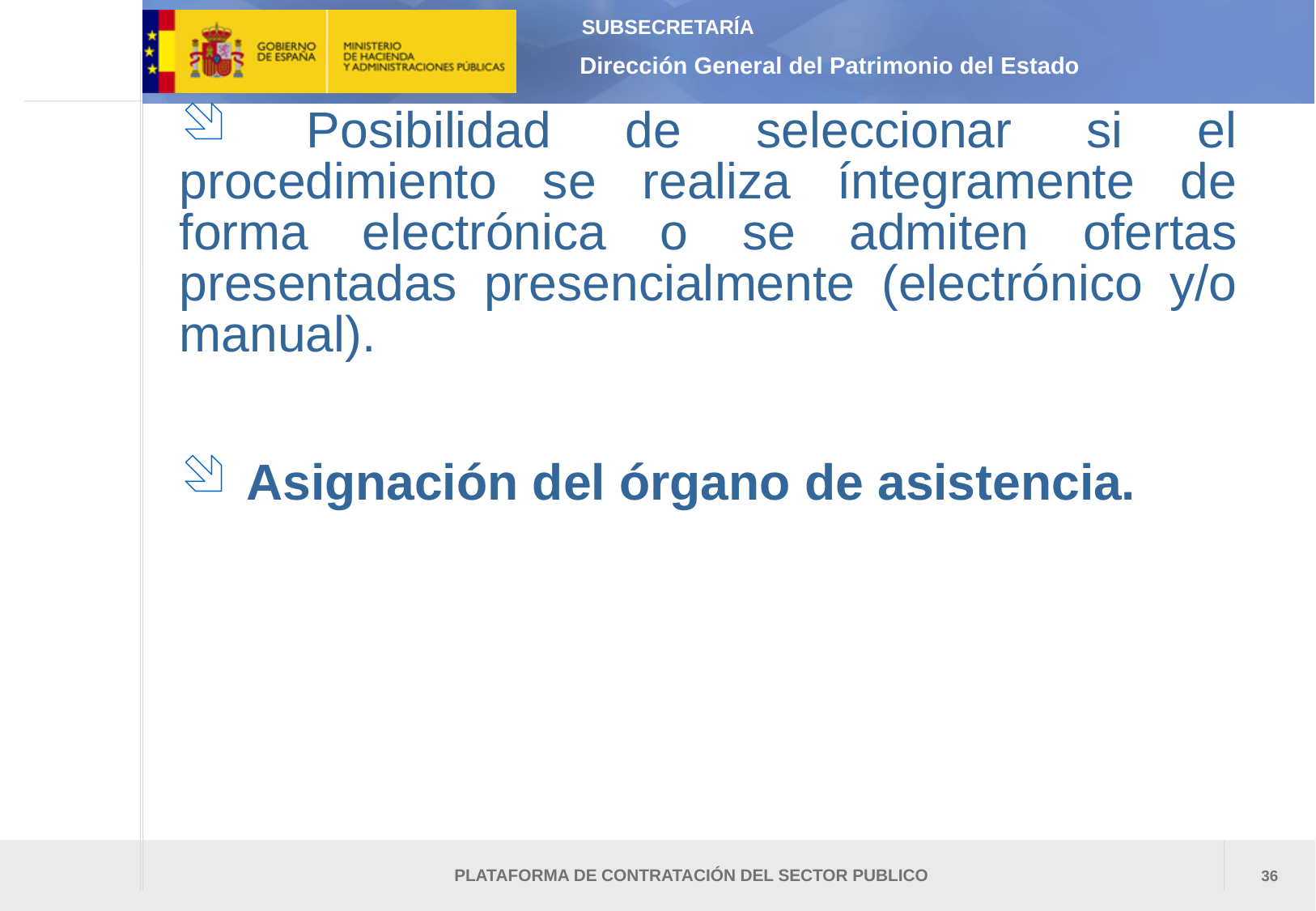

Posibilidad de seleccionar si el procedimiento se realiza íntegramente de forma electrónica o se admiten ofertas presentadas presencialmente (electrónico y/o manual).

 Asignación del órgano de asistencia.